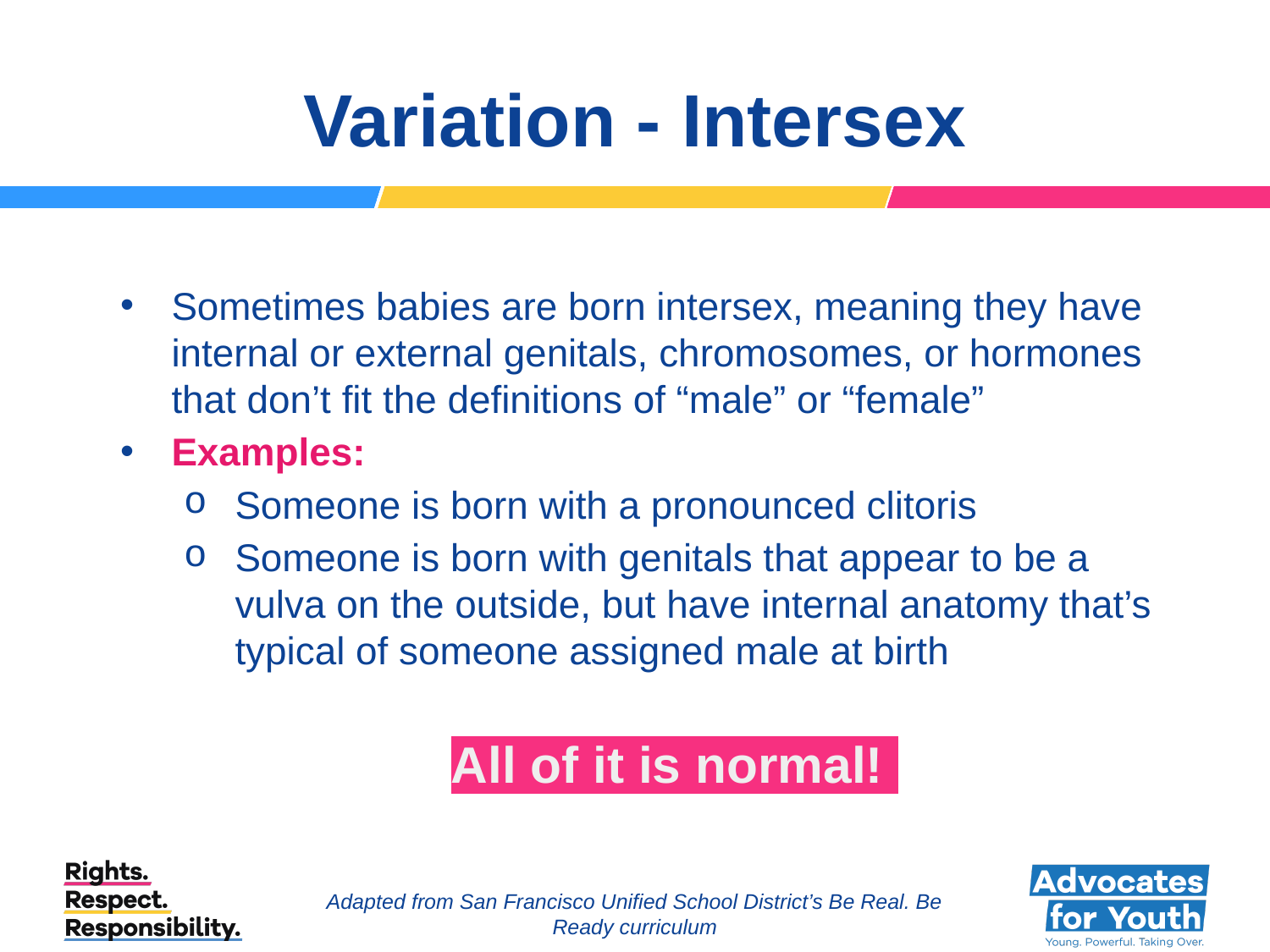

# Variation - Intersex
Sometimes babies are born intersex, meaning they have internal or external genitals, chromosomes, or hormones that don’t fit the definitions of “male” or “female”
Examples:
Someone is born with a pronounced clitoris
Someone is born with genitals that appear to be a vulva on the outside, but have internal anatomy that’s typical of someone assigned male at birth

All of it is normal!

Adapted from San Francisco Unified School District’s Be Real. Be Ready curriculum